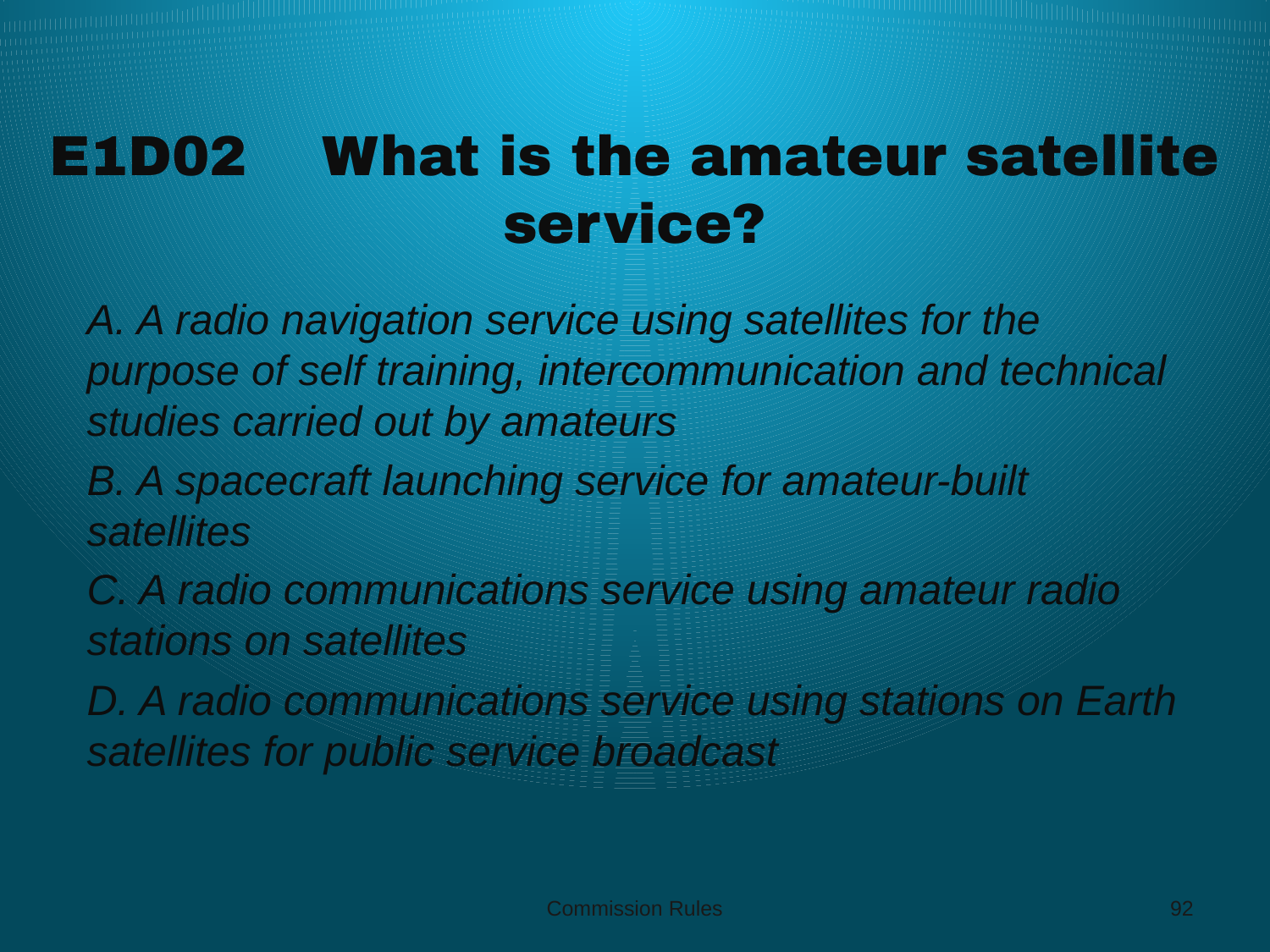

# E1D02    What is the amateur satellite service?
A. A radio navigation service using satellites for the purpose of self training, intercommunication and technical studies carried out by amateurs
B. A spacecraft launching service for amateur-built satellites
C. A radio communications service using amateur radio stations on satellites
D. A radio communications service using stations on Earth satellites for public service broadcast
Commission Rules
92